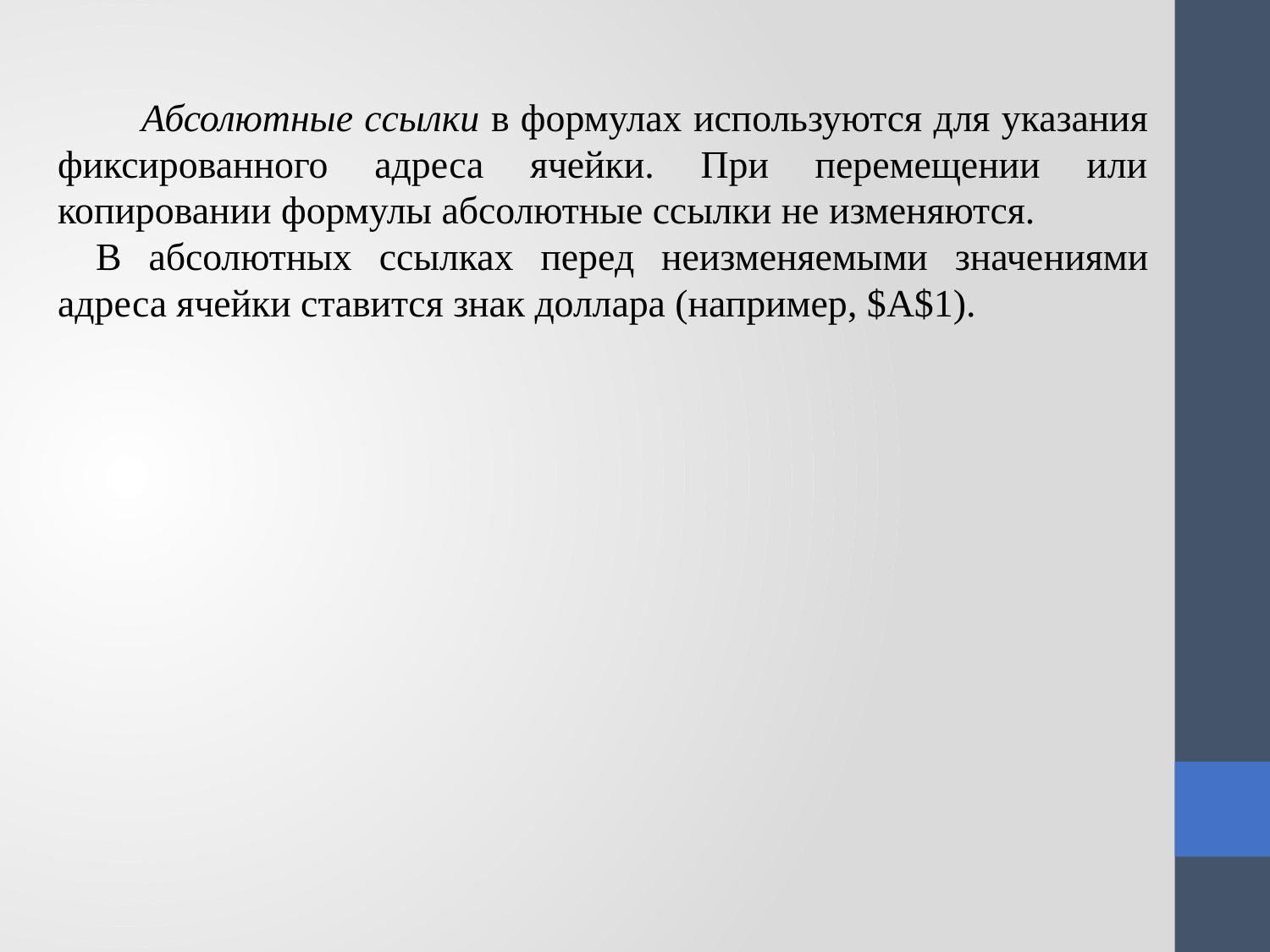

Абсолютные ссылки в формулах используются для указания фиксированного адреса ячейки. При перемещении или копировании формулы абсолютные ссылки не изменяются.
В абсолютных ссылках перед неизменяемыми значе­ниями адреса ячейки ставится знак доллара (например, $А$1).